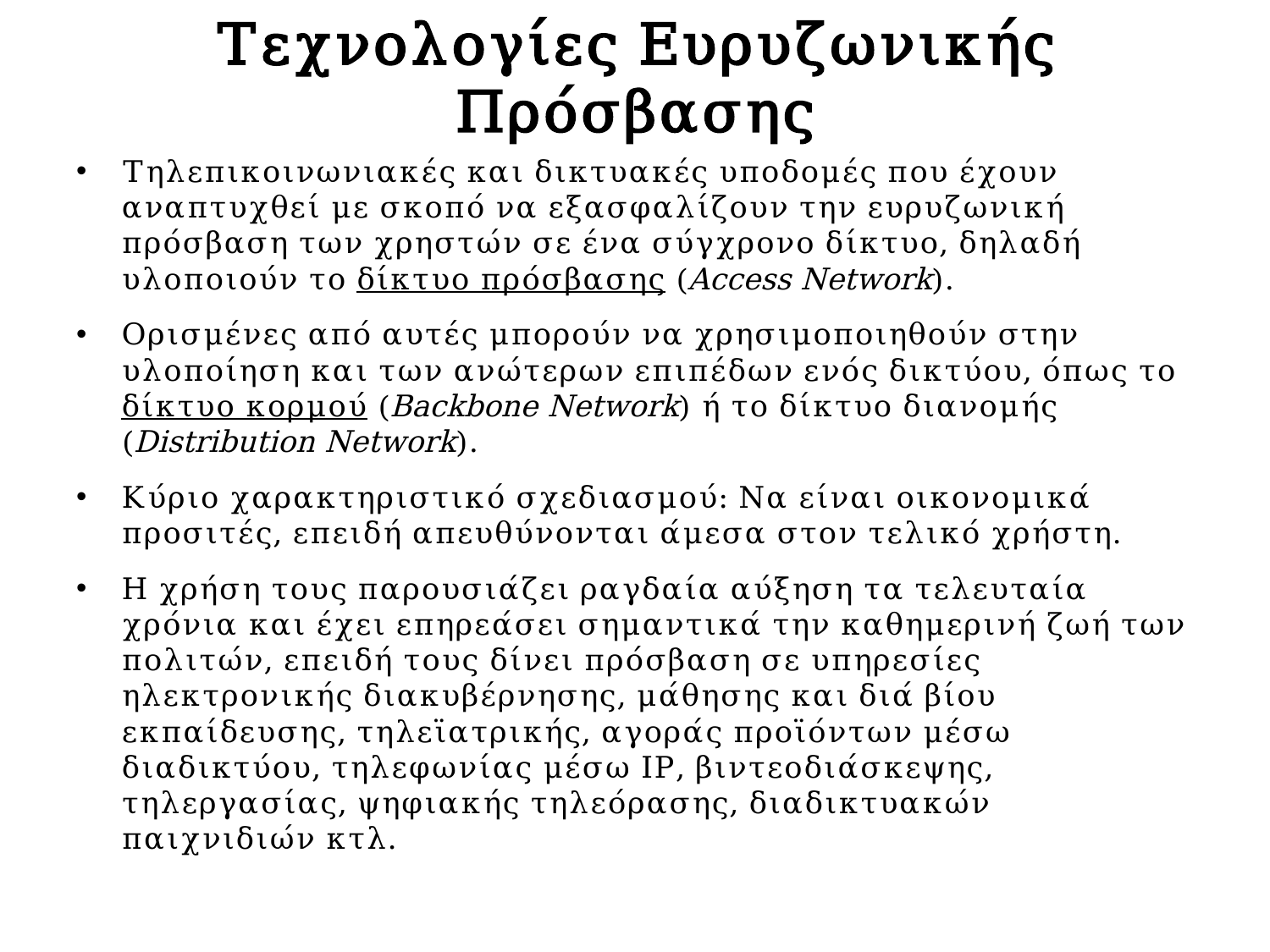

# Τεχνολογίες Ευρυζωνικής Πρόσβασης
Τηλεπικοινωνιακές και δικτυακές υποδομές που έχουν αναπτυχθεί με σκοπό να εξασφαλίζουν την ευρυζωνική πρόσβαση των χρηστών σε ένα σύγχρονο δίκτυο, δηλαδή υλοποιούν το δίκτυο πρόσβασης (Access Network).
Ορισμένες από αυτές μπορούν να χρησιμοποιηθούν στην υλοποίηση και των ανώτερων επιπέδων ενός δικτύου, όπως το δίκτυο κορμού (Backbone Network) ή το δίκτυο διανομής (Distribution Network).
Κύριο χαρακτηριστικό σχεδιασμού: Να είναι οικονομικά προσιτές, επειδή απευθύνονται άμεσα στον τελικό χρήστη.
Η χρήση τους παρουσιάζει ραγδαία αύξηση τα τελευταία χρόνια και έχει επηρεάσει σημαντικά την καθημερινή ζωή των πολιτών, επειδή τους δίνει πρόσβαση σε υπηρεσίες ηλεκτρονικής διακυβέρνησης, μάθησης και διά βίου εκπαίδευσης, τηλεϊατρικής, αγοράς προϊόντων μέσω διαδικτύου, τηλεφωνίας μέσω ΙΡ, βιντεοδιάσκεψης, τηλεργασίας, ψηφιακής τηλεόρασης, διαδικτυακών παιχνιδιών κτλ.